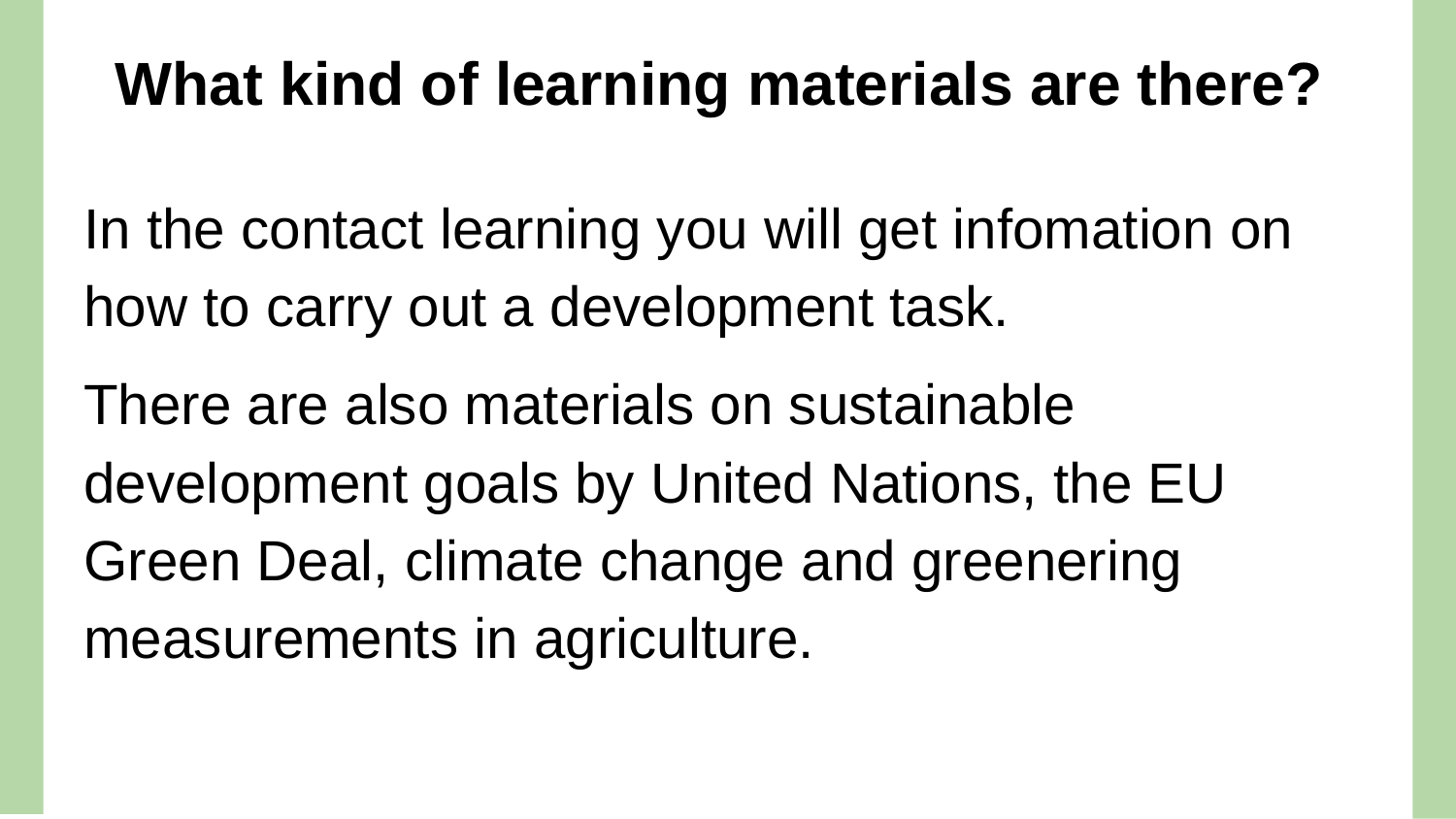

# What kind of learning materials are there?
In the contact learning you will get infomation on how to carry out a development task.
There are also materials on sustainable development goals by United Nations, the EU Green Deal, climate change and greenering measurements in agriculture.